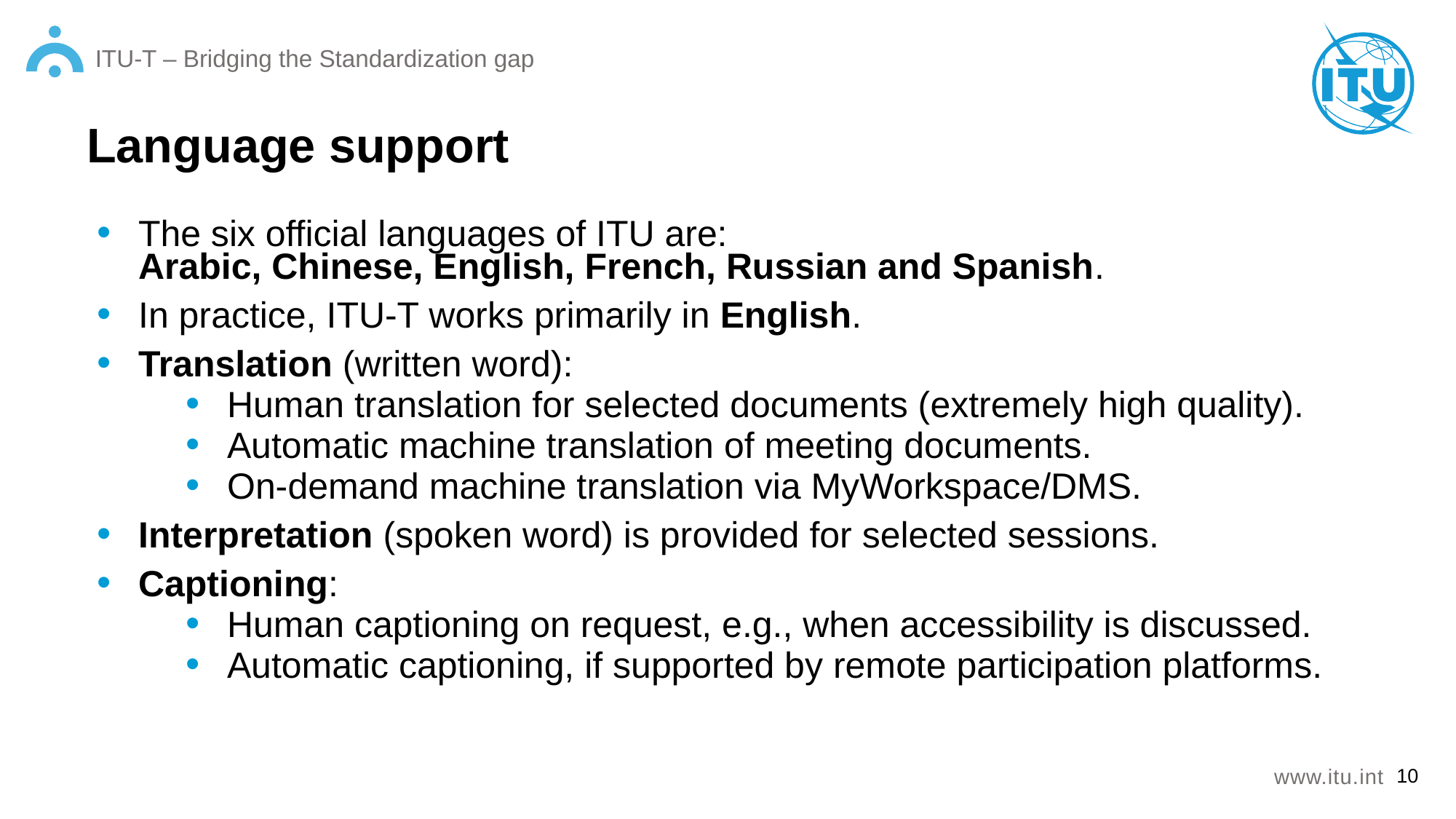

# Language support
The six official languages of ITU are:
Arabic, Chinese, English, French, Russian and Spanish.
In practice, ITU-T works primarily in English.
Translation (written word):
Human translation for selected documents (extremely high quality).
Automatic machine translation of meeting documents.
On-demand machine translation via MyWorkspace/DMS.
Interpretation (spoken word) is provided for selected sessions.
Captioning:
Human captioning on request, e.g., when accessibility is discussed.
Automatic captioning, if supported by remote participation platforms.